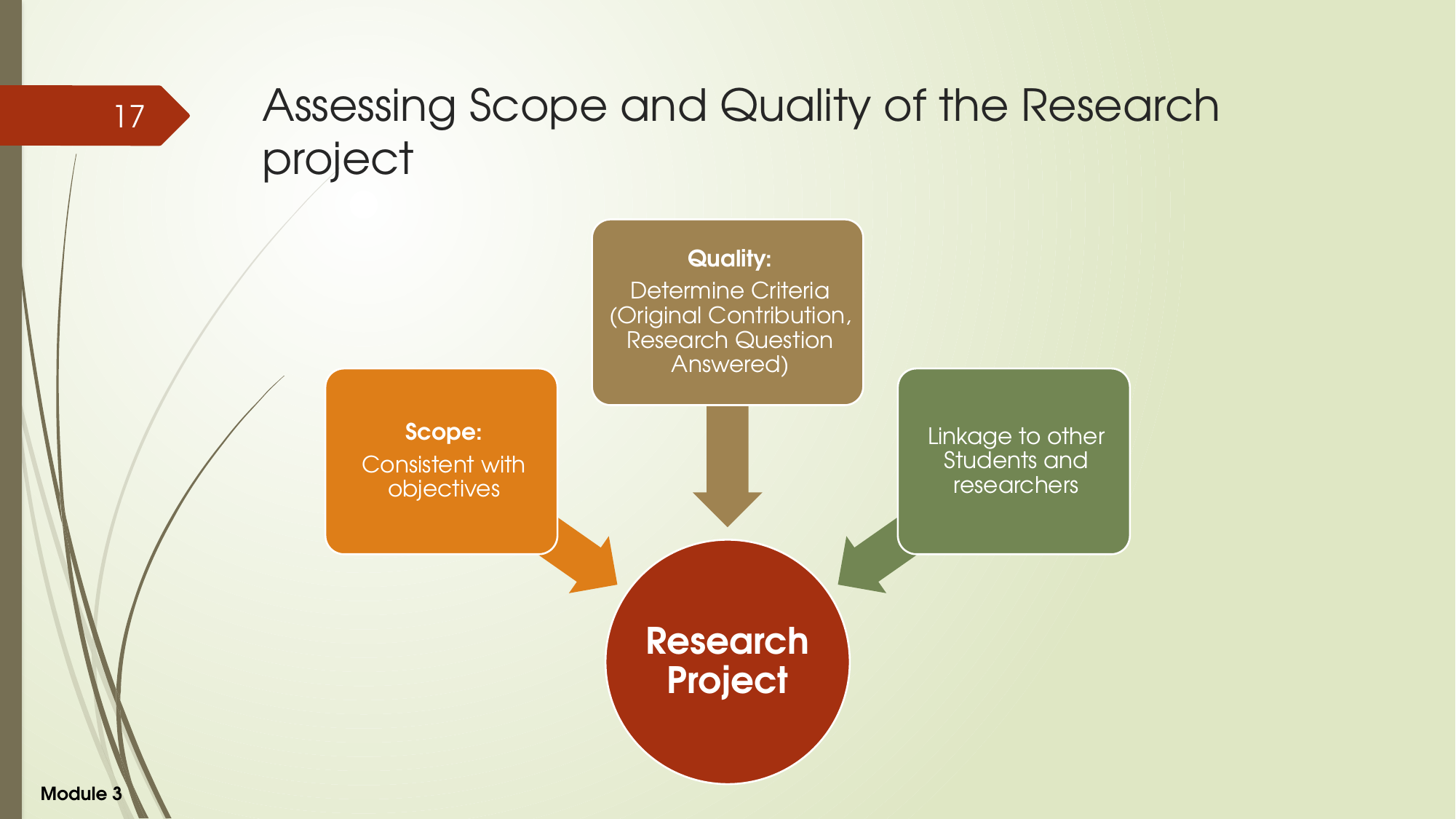

# Assessing Scope and Quality of the Research project
17
Research Project
Scope:
Consistent with objectives
Quality:
Determine Criteria (Original Contribution, Research Question Answered)
Linkage to other Students and researchers